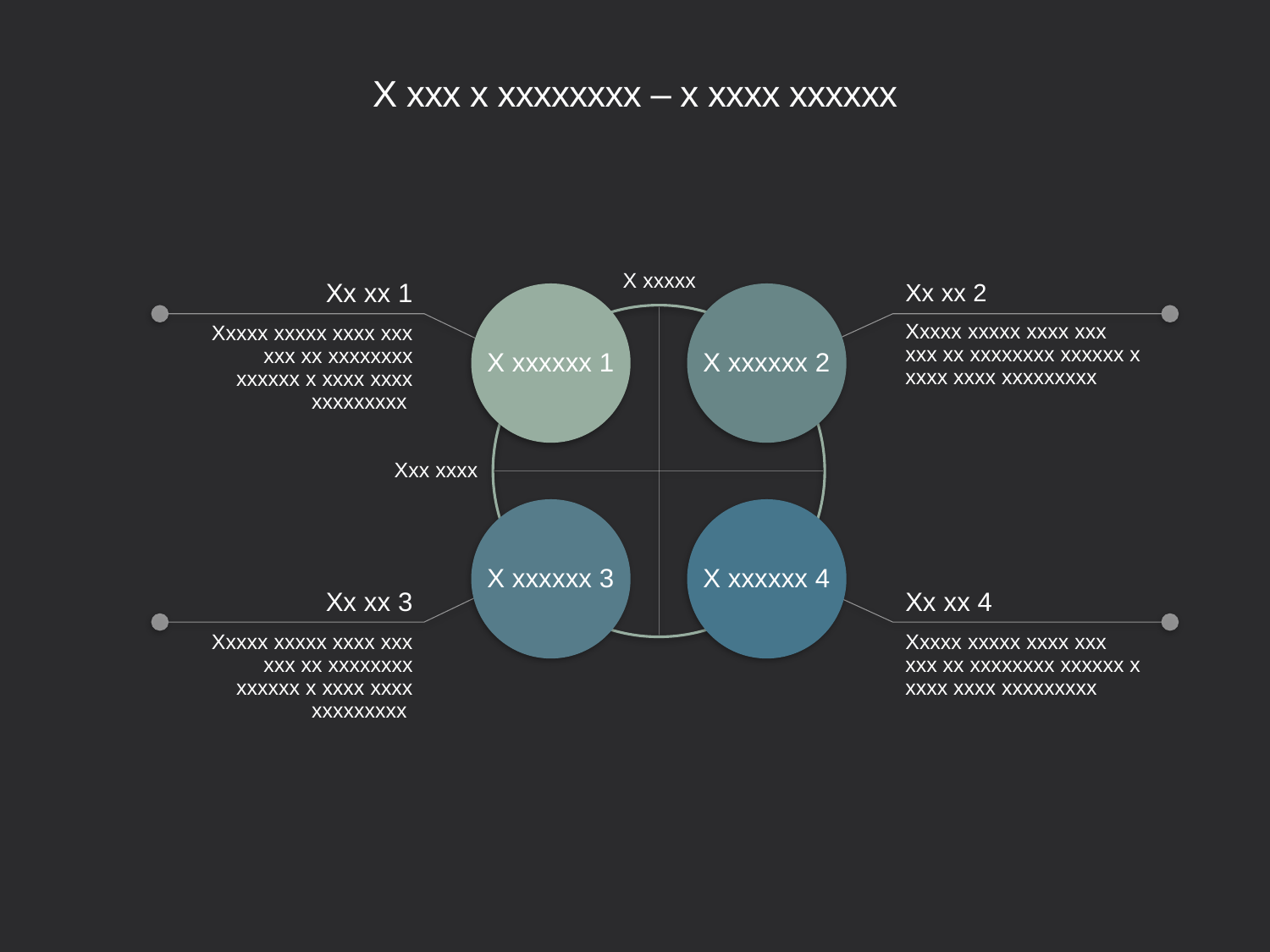

# X xxx x xxxxxxxx – x xxxx xxxxxx
X xxxxx
Xx xx 1
Xxxxx xxxxx xxxx xxx xxx xx xxxxxxxx xxxxxx x xxxx xxxx xxxxxxxxx
Xx xx 2
Xxxxx xxxxx xxxx xxx xxx xx xxxxxxxx xxxxxx x xxxx xxxx xxxxxxxxx
X xxxxxx 1
X xxxxxx 2

Xxx xxxx
X xxxxxx 3
X xxxxxx 4
Xx xx 3
Xxxxx xxxxx xxxx xxx xxx xx xxxxxxxx xxxxxx x xxxx xxxx xxxxxxxxx
Xx xx 4
Xxxxx xxxxx xxxx xxx xxx xx xxxxxxxx xxxxxx x xxxx xxxx xxxxxxxxx